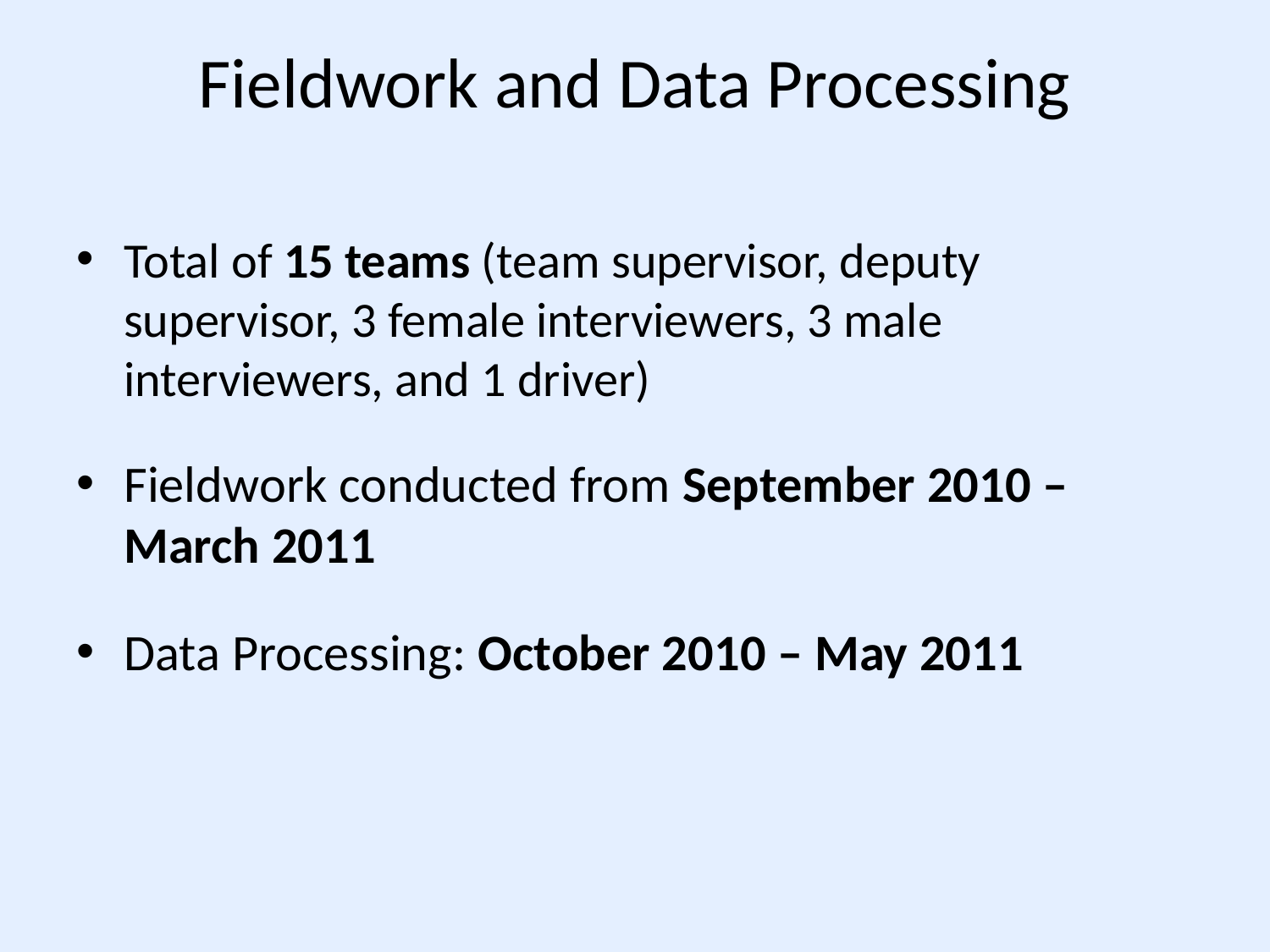

# Fieldwork and Data Processing
Total of 15 teams (team supervisor, deputy supervisor, 3 female interviewers, 3 male interviewers, and 1 driver)
Fieldwork conducted from September 2010 – March 2011
Data Processing: October 2010 – May 2011